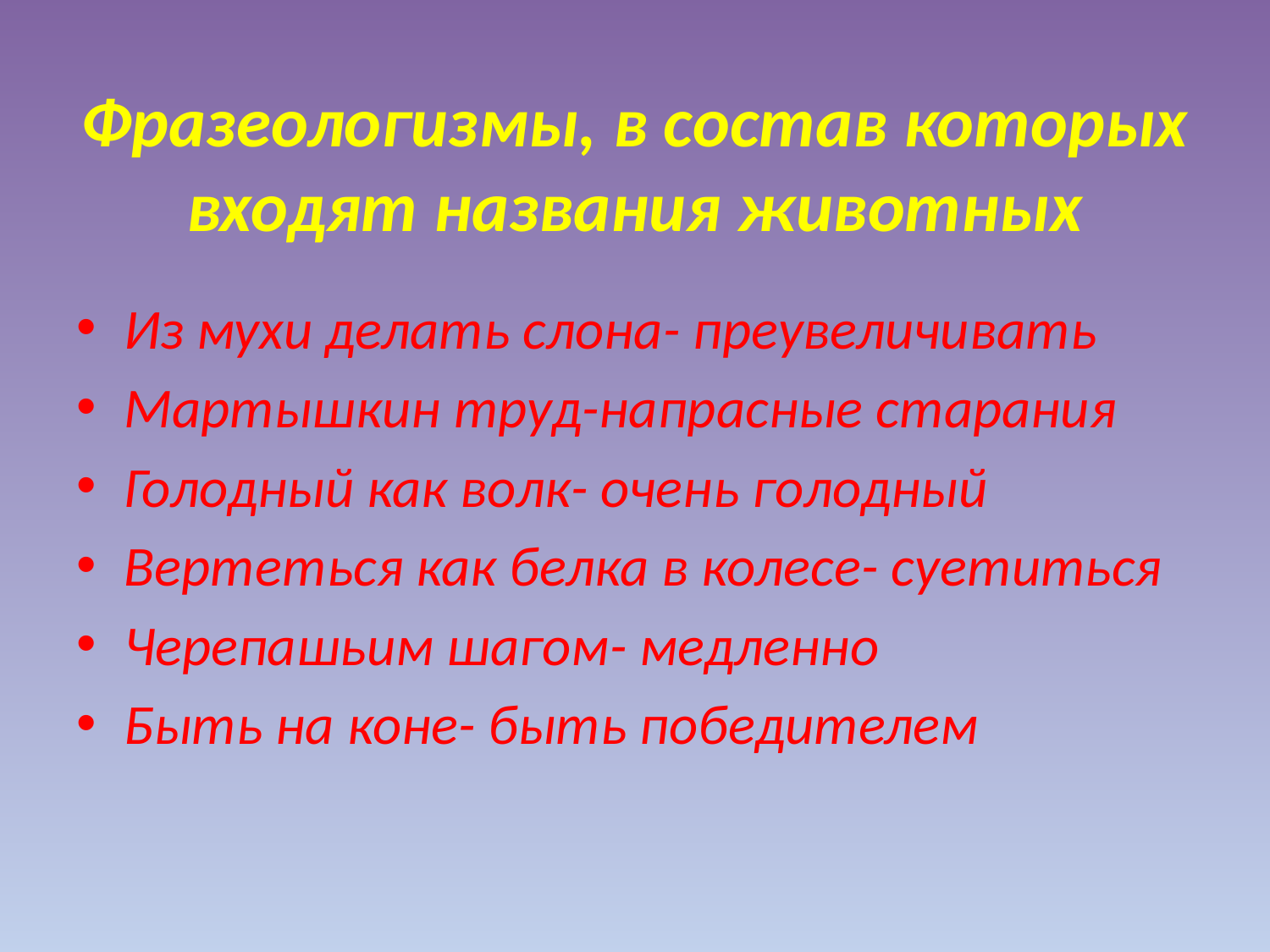

# Фразеологизмы, в состав которых входят названия животных
Из мухи делать слона- преувеличивать
Мартышкин труд-напрасные старания
Голодный как волк- очень голодный
Вертеться как белка в колесе- суетиться
Черепашьим шагом- медленно
Быть на коне- быть победителем